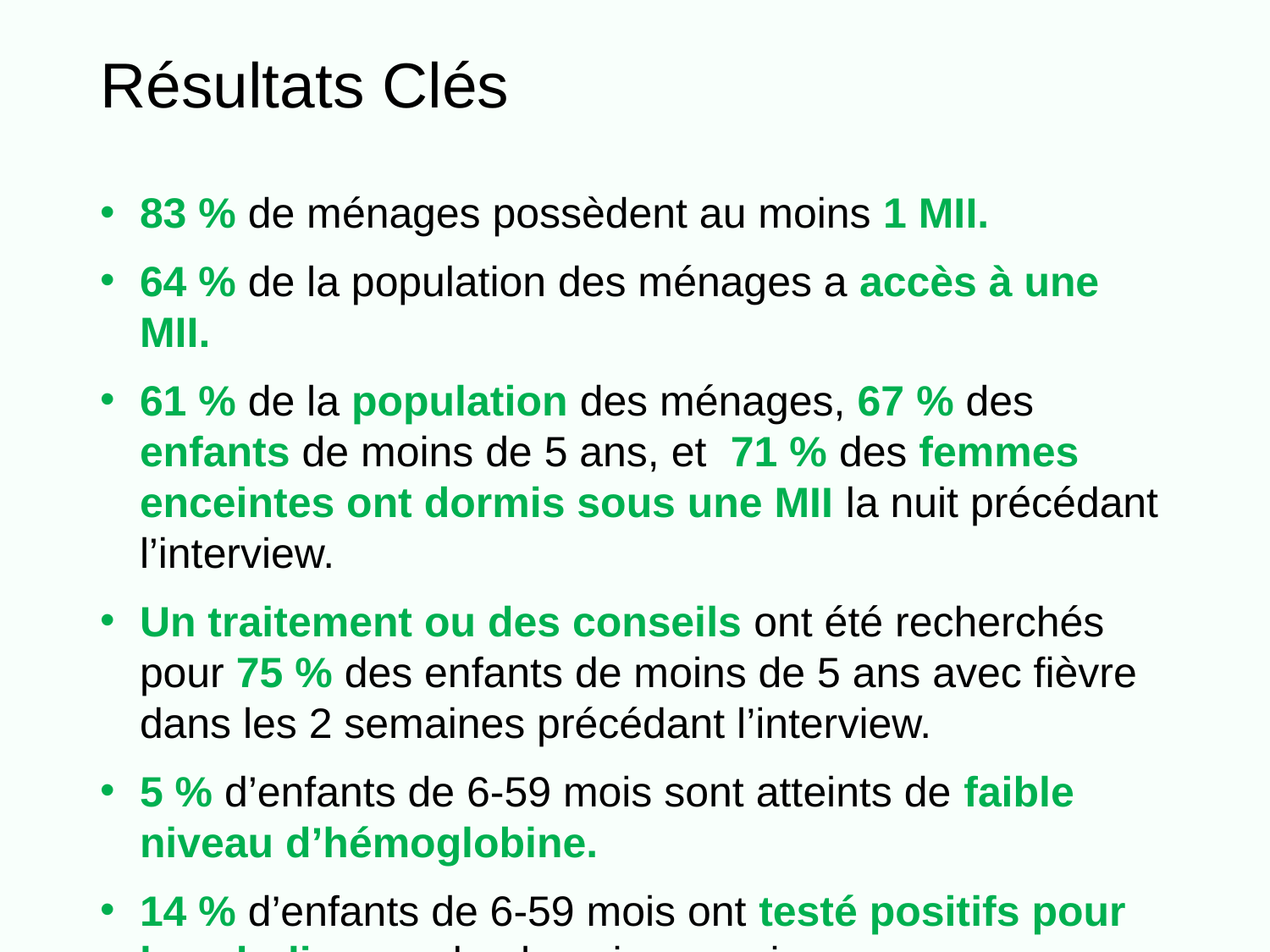

# Résultats Clés
83 % de ménages possèdent au moins 1 MII.
64 % de la population des ménages a accès à une MII.
61 % de la population des ménages, 67 % des enfants de moins de 5 ans, et  71 % des femmes enceintes ont dormis sous une MII la nuit précédant l’interview.
Un traitement ou des conseils ont été recherchés pour 75 % des enfants de moins de 5 ans avec fièvre dans les 2 semaines précédant l’interview.
5 % d’enfants de 6-59 mois sont atteints de faible niveau d’hémoglobine.
14 % d’enfants de 6-59 mois ont testé positifs pour le paludisme selon la  microscopie.